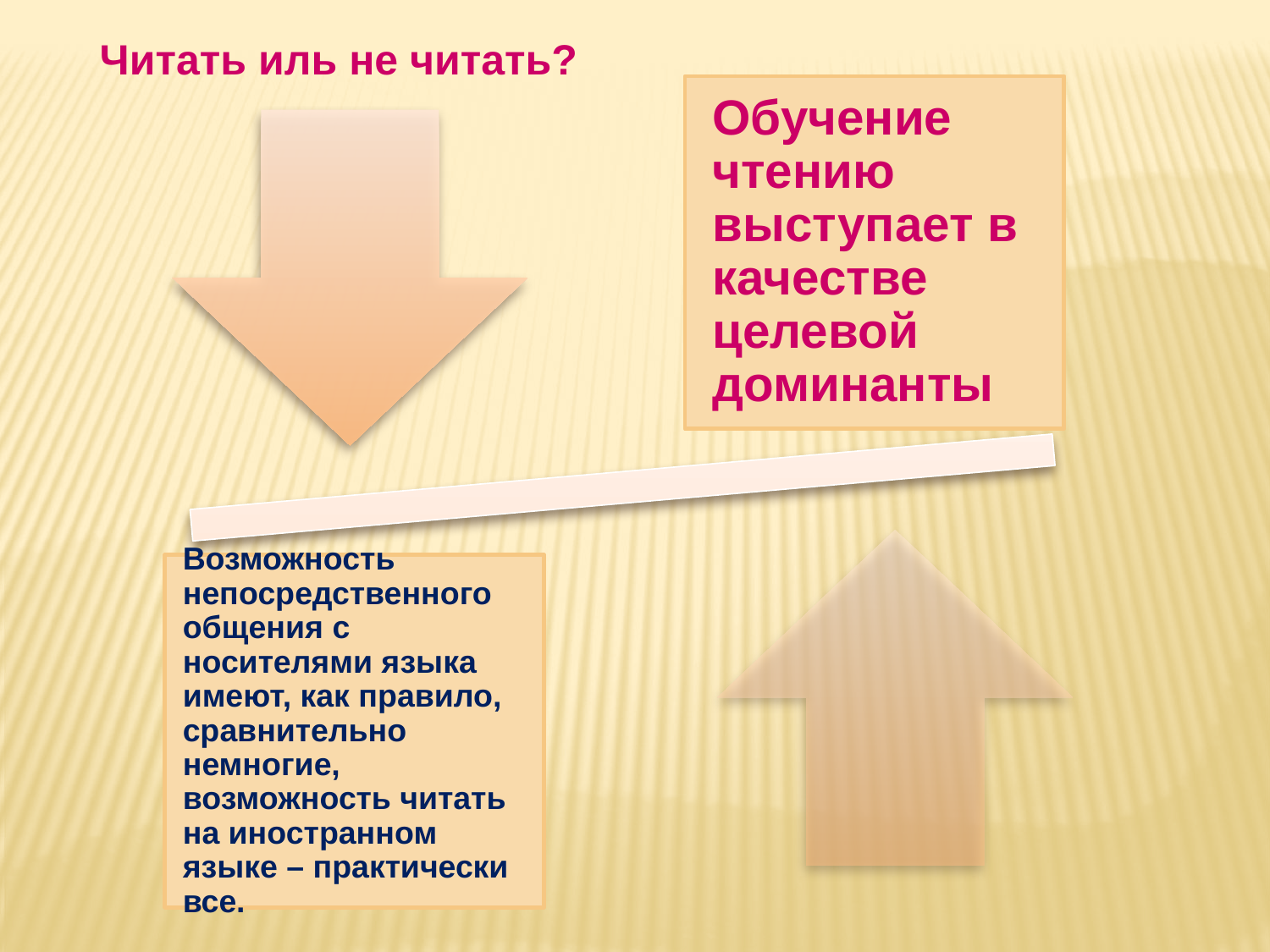

Читать иль не читать?
Обучение чтению выступает в качестве целевой доминанты
Возможность непосредственного общения с носителями языка имеют, как правило, сравнительно немногие, возможность читать на иностранном языке – практически все.